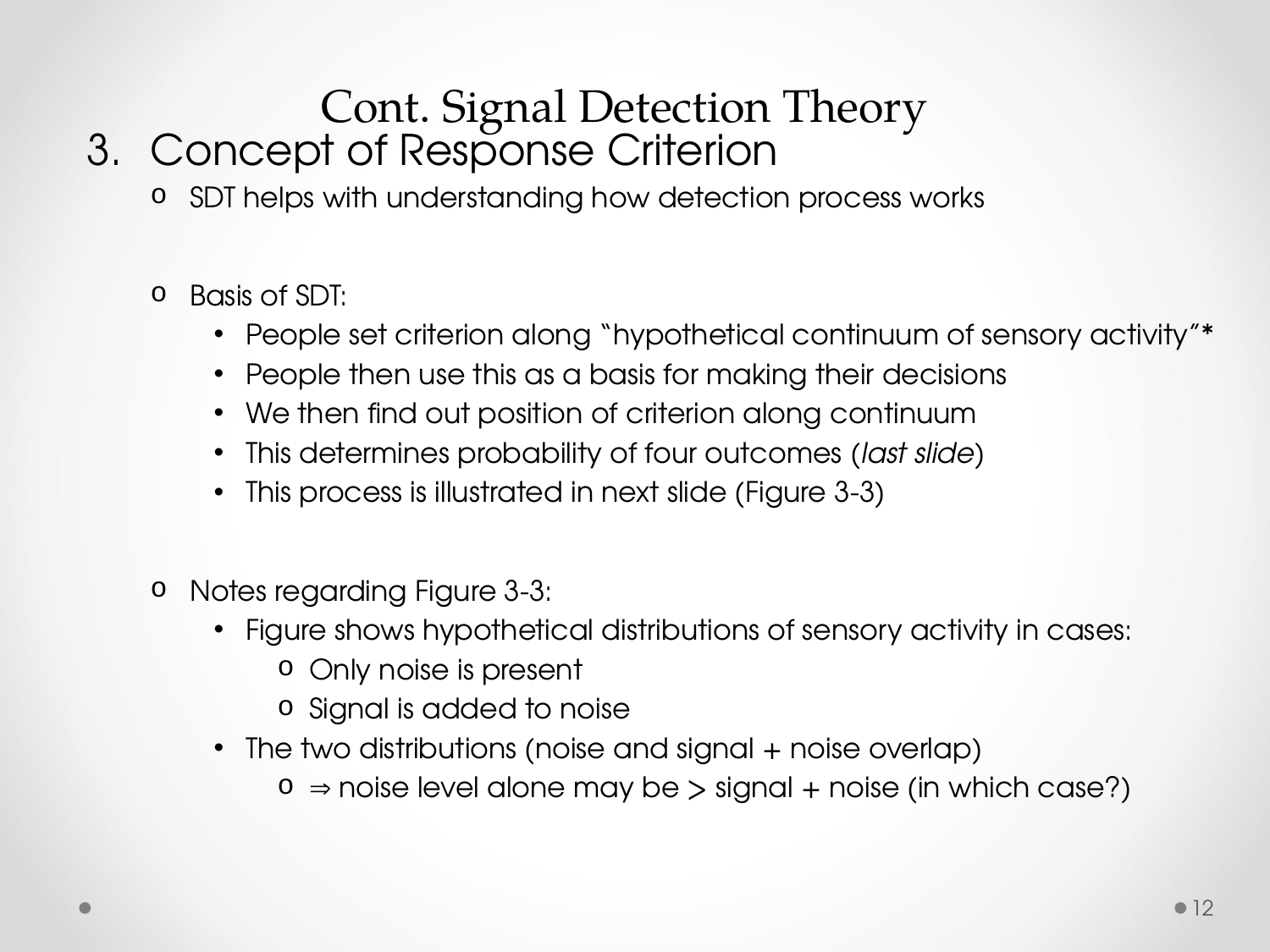

# Cont. Signal Detection Theory

Concept of Response Criterion
SDT helps with understanding how detection process works

Basis of SDT:
People set criterion along “hypothetical continuum of sensory activity”*
People then use this as a basis for making their decisions
We then find out position of criterion along continuum
This determines probability of four outcomes (last slide)
This process is illustrated in next slide (Figure 3-3)

Notes regarding Figure 3-3:
Figure shows hypothetical distributions of sensory activity in cases:
Only noise is present
Signal is added to noise
The two distributions (noise and signal + noise overlap)
⇒ noise level alone may be > signal + noise (in which case?)

12